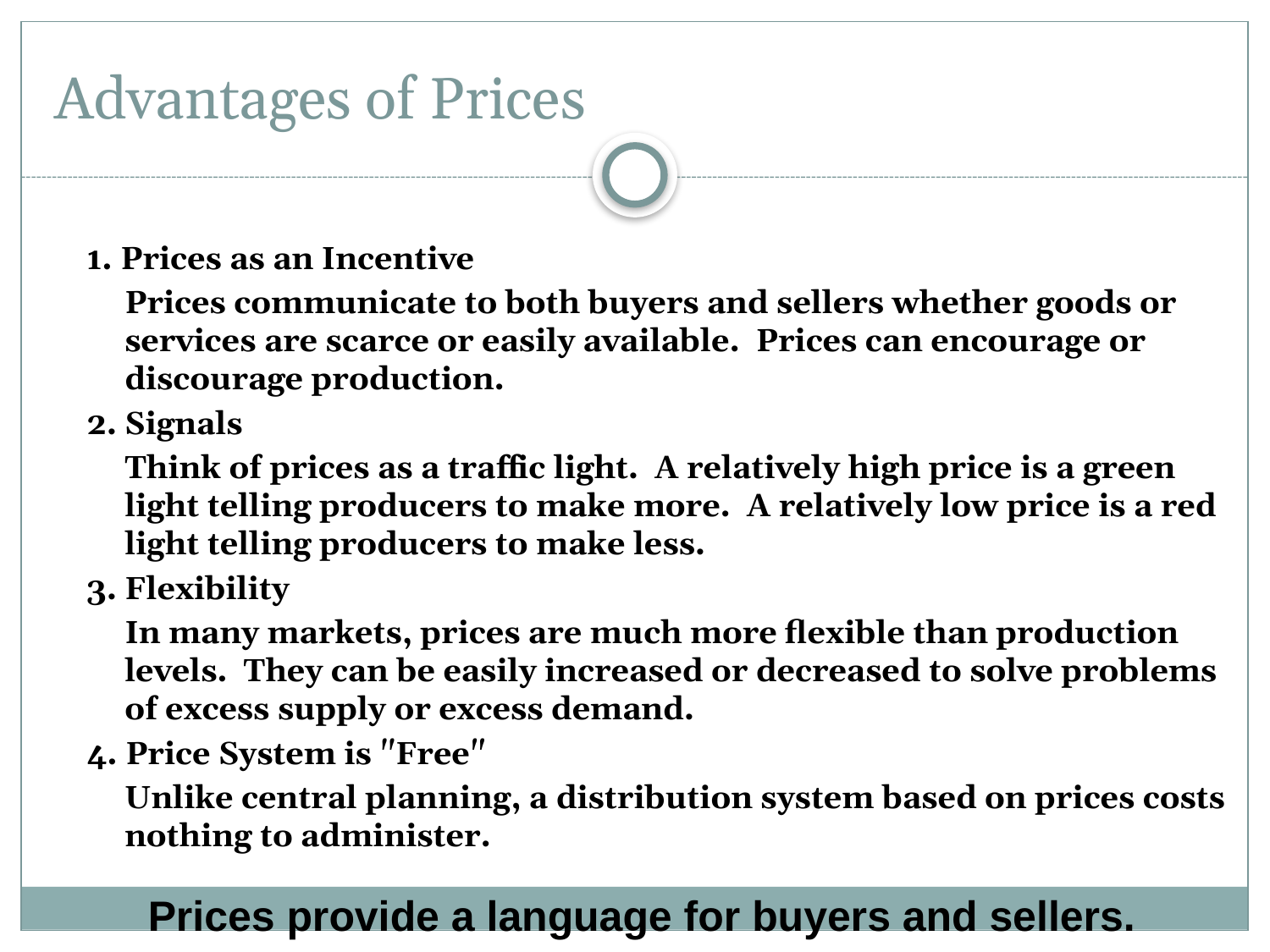

# Advantages of Prices
1. Prices as an Incentive
	Prices communicate to both buyers and sellers whether goods or services are scarce or easily available.  Prices can encourage or discourage production.
2. Signals
	Think of prices as a traffic light.  A relatively high price is a green light telling producers to make more.  A relatively low price is a red light telling producers to make less.
3. Flexibility
	In many markets, prices are much more flexible than production levels.  They can be easily increased or decreased to solve problems of excess supply or excess demand.
4. Price System is "Free"
	Unlike central planning, a distribution system based on prices costs nothing to administer.

Prices provide a language for buyers and sellers.